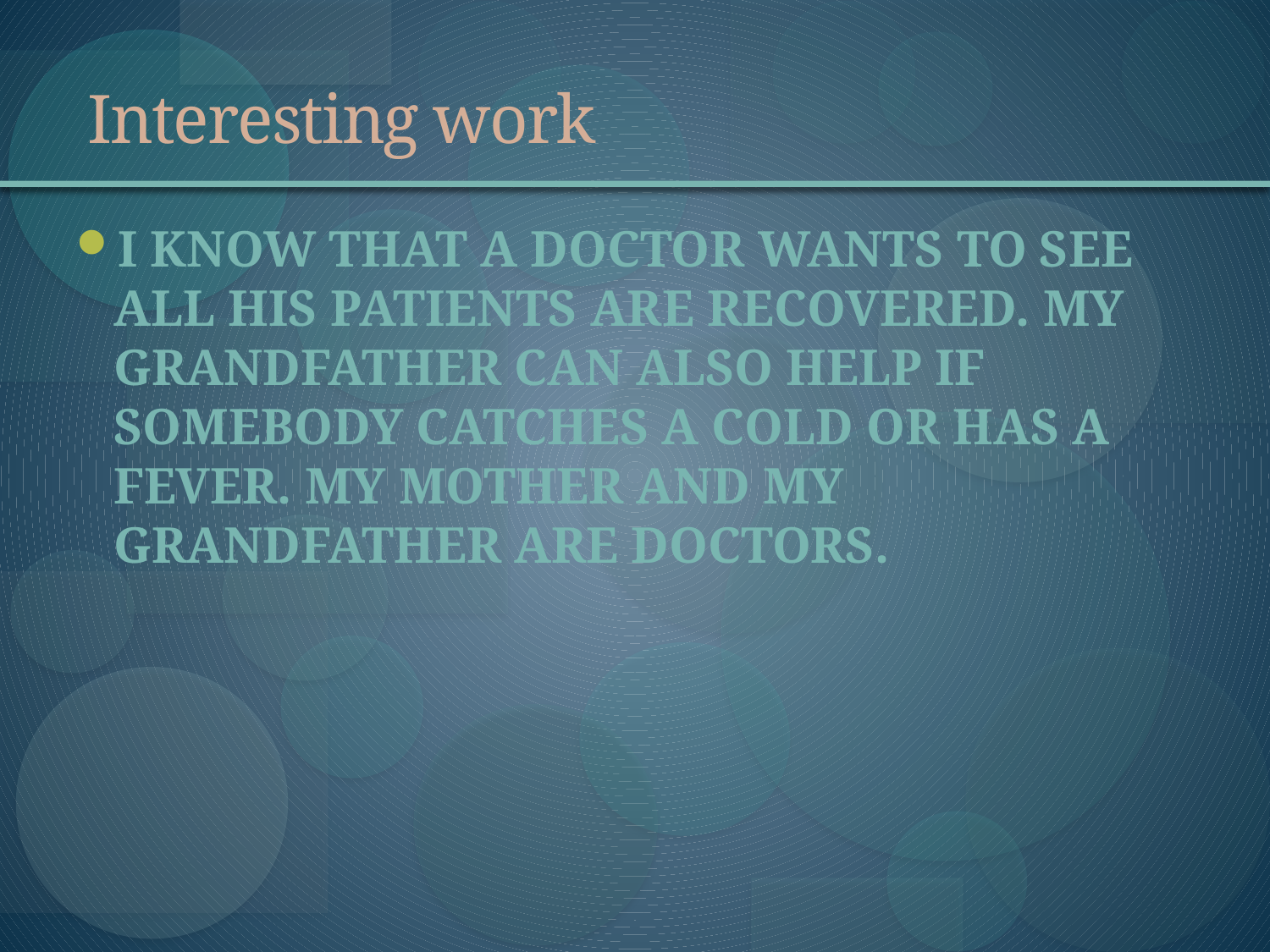

# Interesting work
I know that a doctor wants to see all his patients are recovered. My grandfather can also help if somebody catches a cold or has a fever. My mother and my grandfather are doctors.